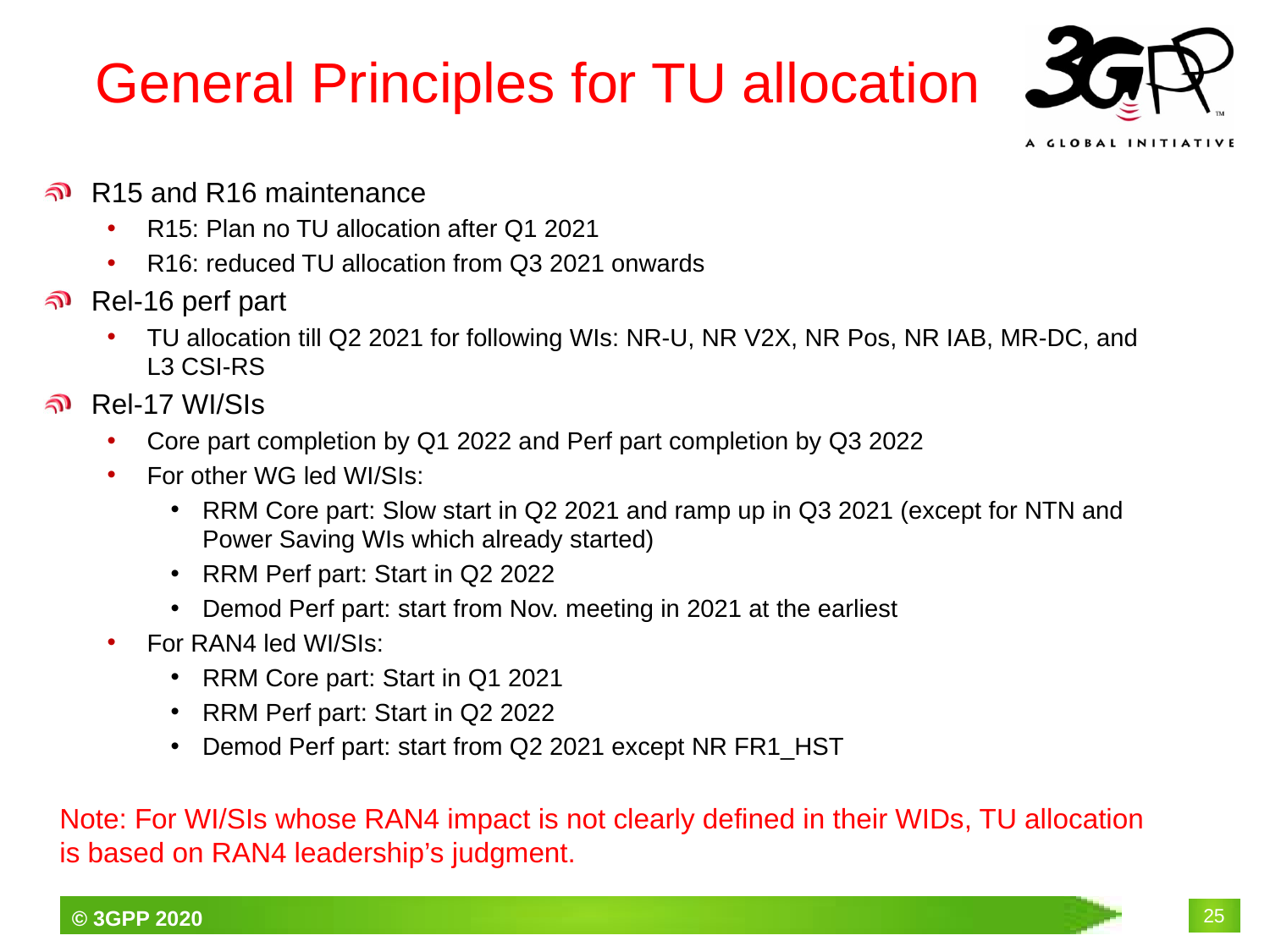

# General Principles for TU allocation
R15 and R16 maintenance
R15: Plan no TU allocation after Q1 2021
R16: reduced TU allocation from Q3 2021 onwards
Rel-16 perf part
TU allocation till Q2 2021 for following WIs: NR-U, NR V2X, NR Pos, NR IAB, MR-DC, and L3 CSI-RS
Rel-17 WI/SIs
Core part completion by Q1 2022 and Perf part completion by Q3 2022
For other WG led WI/SIs:
RRM Core part: Slow start in Q2 2021 and ramp up in Q3 2021 (except for NTN and Power Saving WIs which already started)
RRM Perf part: Start in Q2 2022
Demod Perf part: start from Nov. meeting in 2021 at the earliest
For RAN4 led WI/SIs:
RRM Core part: Start in Q1 2021
RRM Perf part: Start in Q2 2022
Demod Perf part: start from Q2 2021 except NR FR1_HST

Note: For WI/SIs whose RAN4 impact is not clearly defined in their WIDs, TU allocation is based on RAN4 leadership’s judgment.